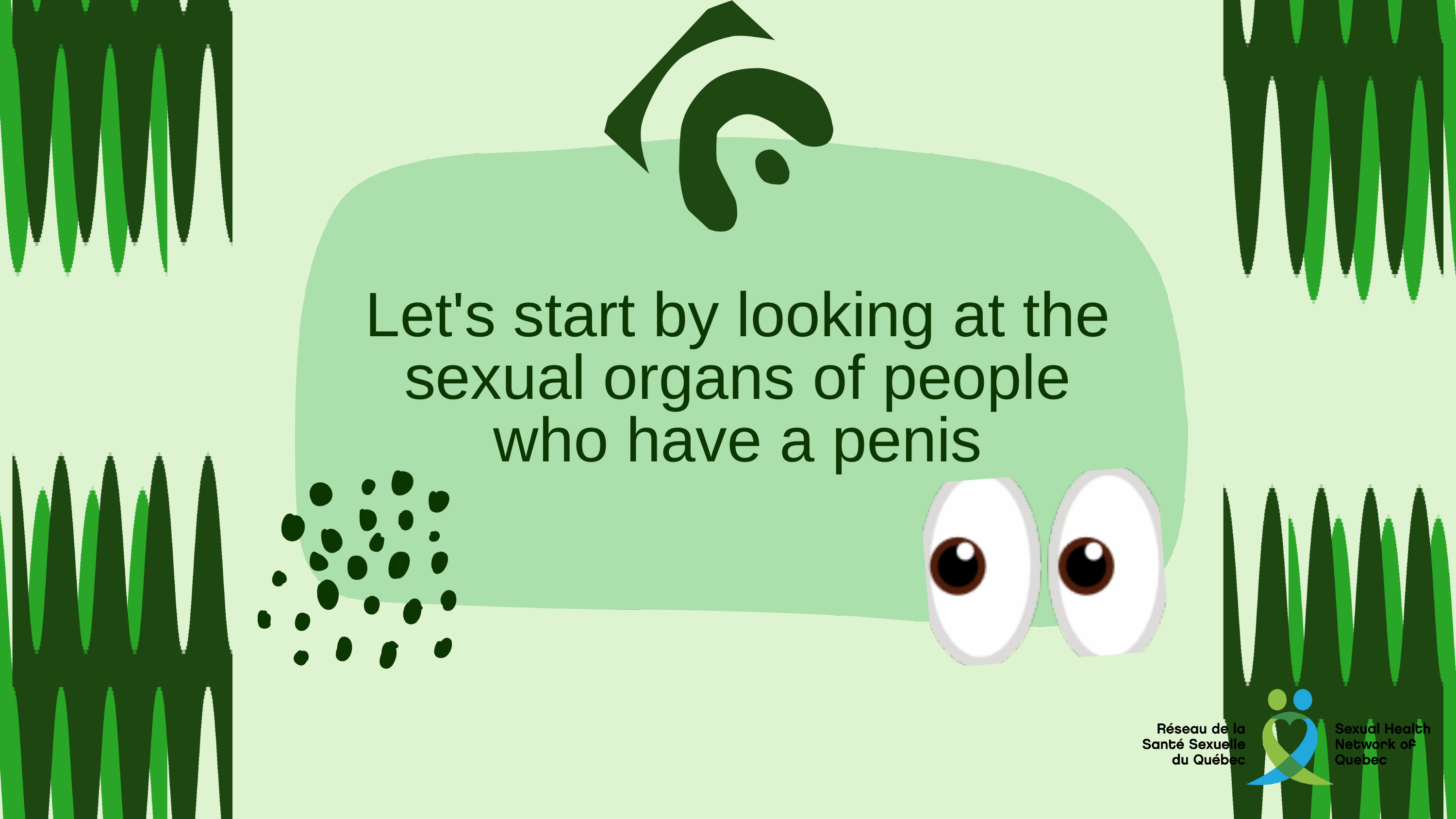

Let's start by looking at the sexual organs of people who have a penis